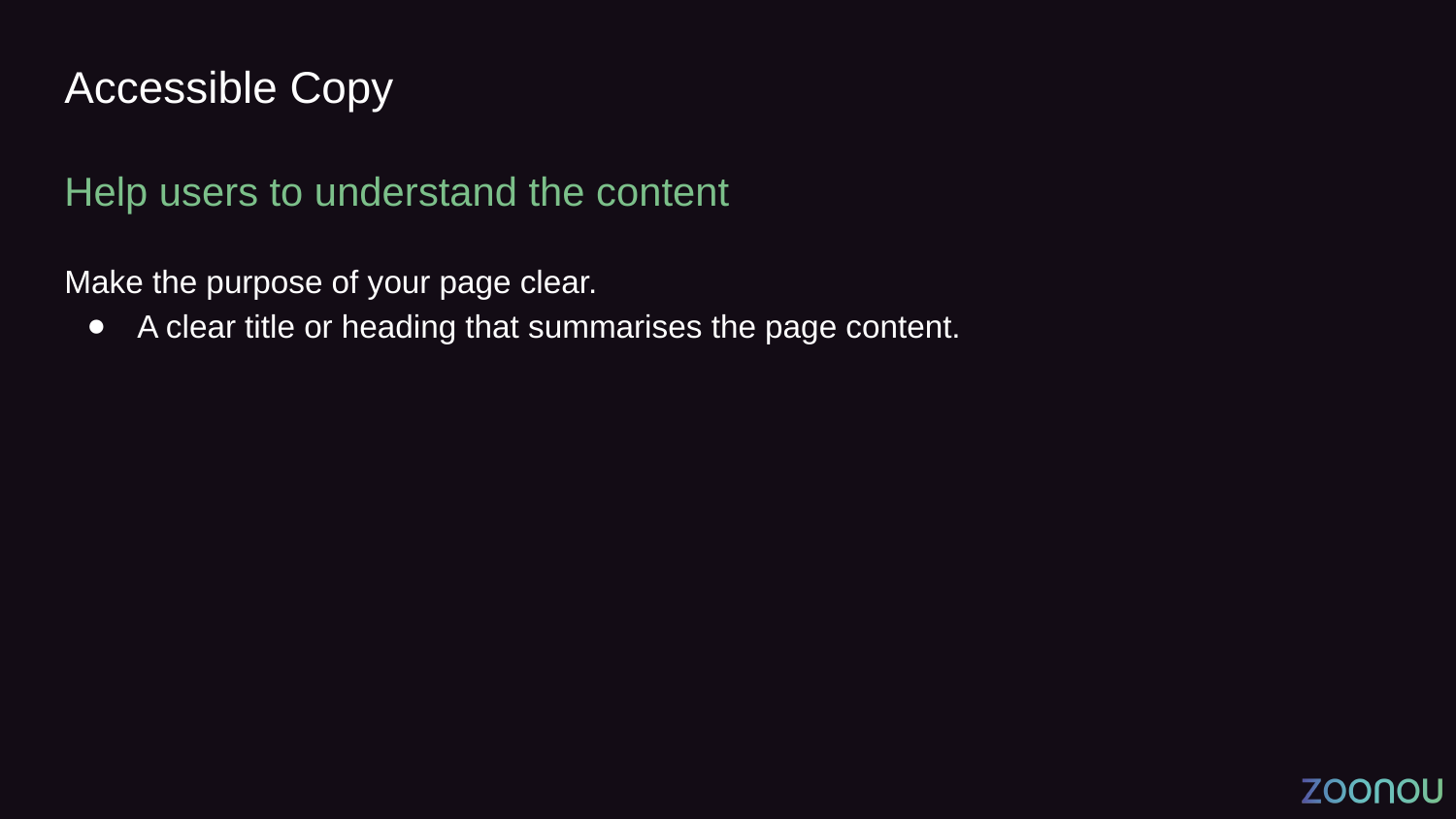

# Accessible Copy

Help users to understand the content

Make the purpose of your page clear.
A clear title or heading that summarises the page content.